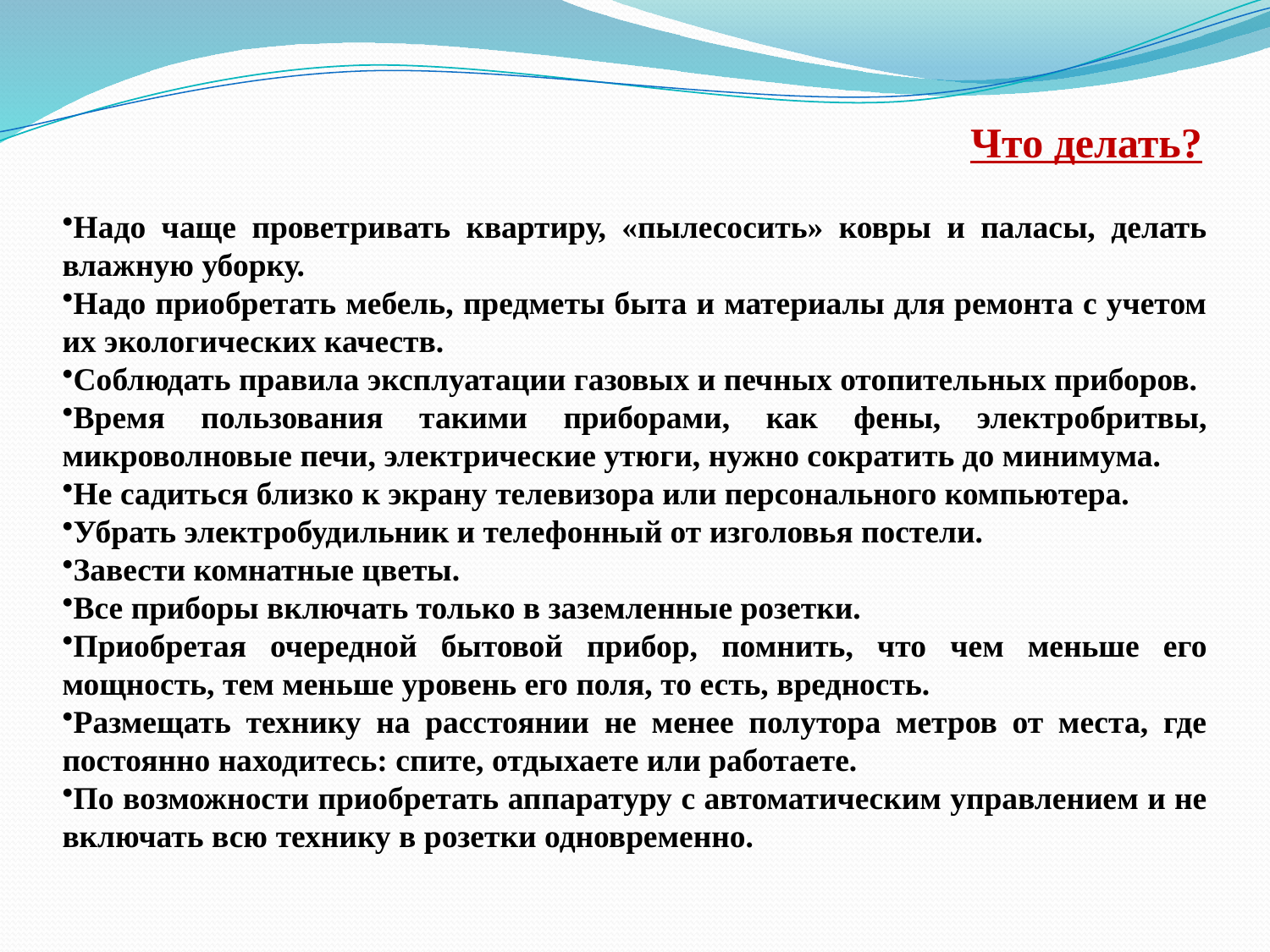

Что делать?

Надо чаще проветривать квартиру, «пылесосить» ковры и паласы, делать влажную уборку.
Надо приобретать мебель, предметы быта и материалы для ремонта с учетом их экологических качеств.
Соблюдать правила эксплуатации газовых и печных отопительных приборов.
Время пользования такими приборами, как фены, электробритвы, микроволновые печи, электрические утюги, нужно сократить до минимума.
Не садиться близко к экрану телевизора или персонального компьютера.
Убрать электробудильник и телефонный от изголовья постели.
Завести комнатные цветы.
Все приборы включать только в заземленные розетки.
Приобретая очередной бытовой прибор, помнить, что чем меньше его мощность, тем меньше уровень его поля, то есть, вредность.
Размещать технику на расстоянии не менее полутора метров от места, где постоянно находитесь: спите, отдыхаете или работаете.
По возможности приобретать аппаратуру с автоматическим управлением и не включать всю технику в розетки одновременно.